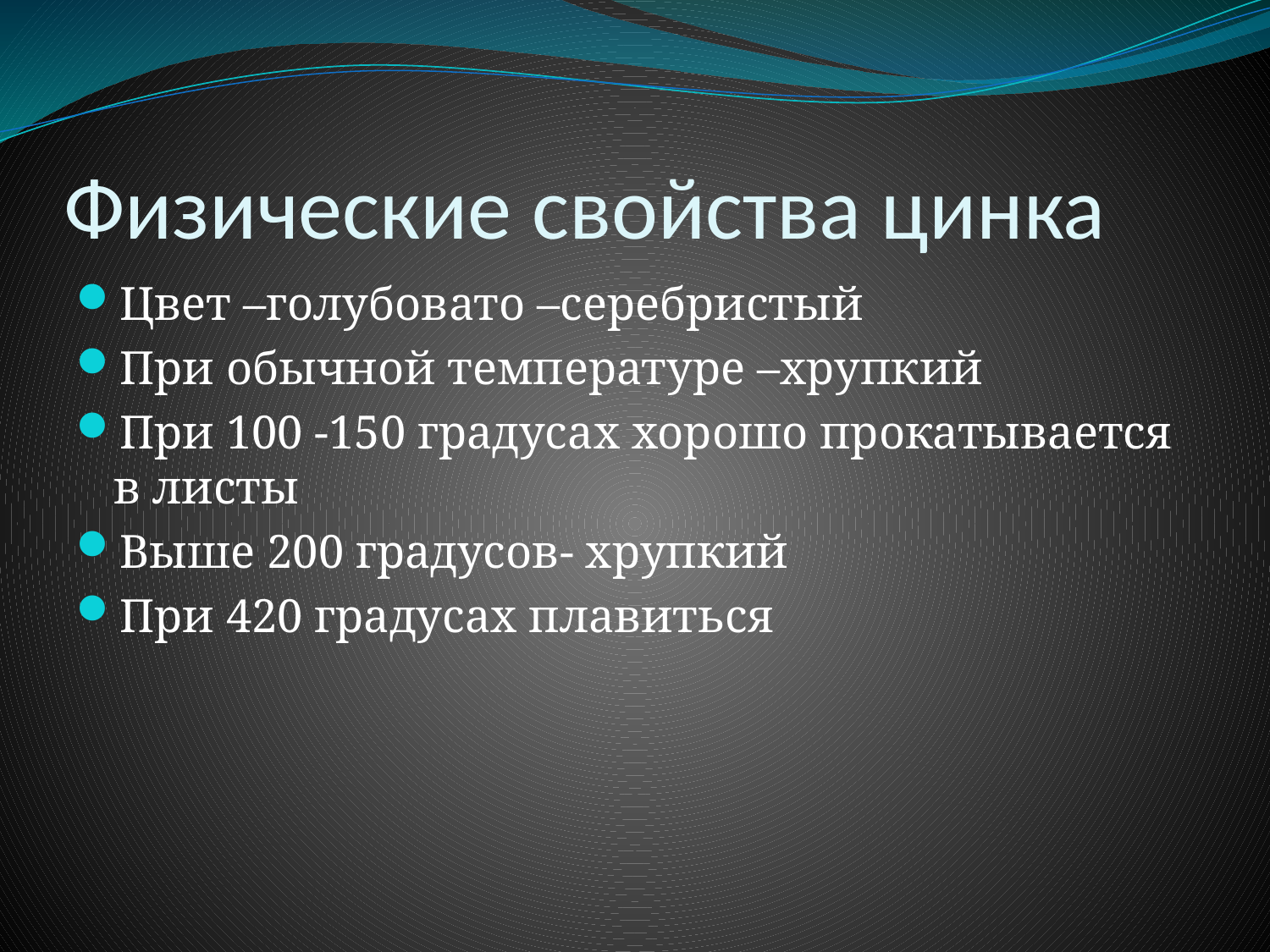

# Физические свойства цинка
Цвет –голубовато –серебристый
При обычной температуре –хрупкий
При 100 -150 градусах хорошо прокатывается в листы
Выше 200 градусов- хрупкий
При 420 градусах плавиться